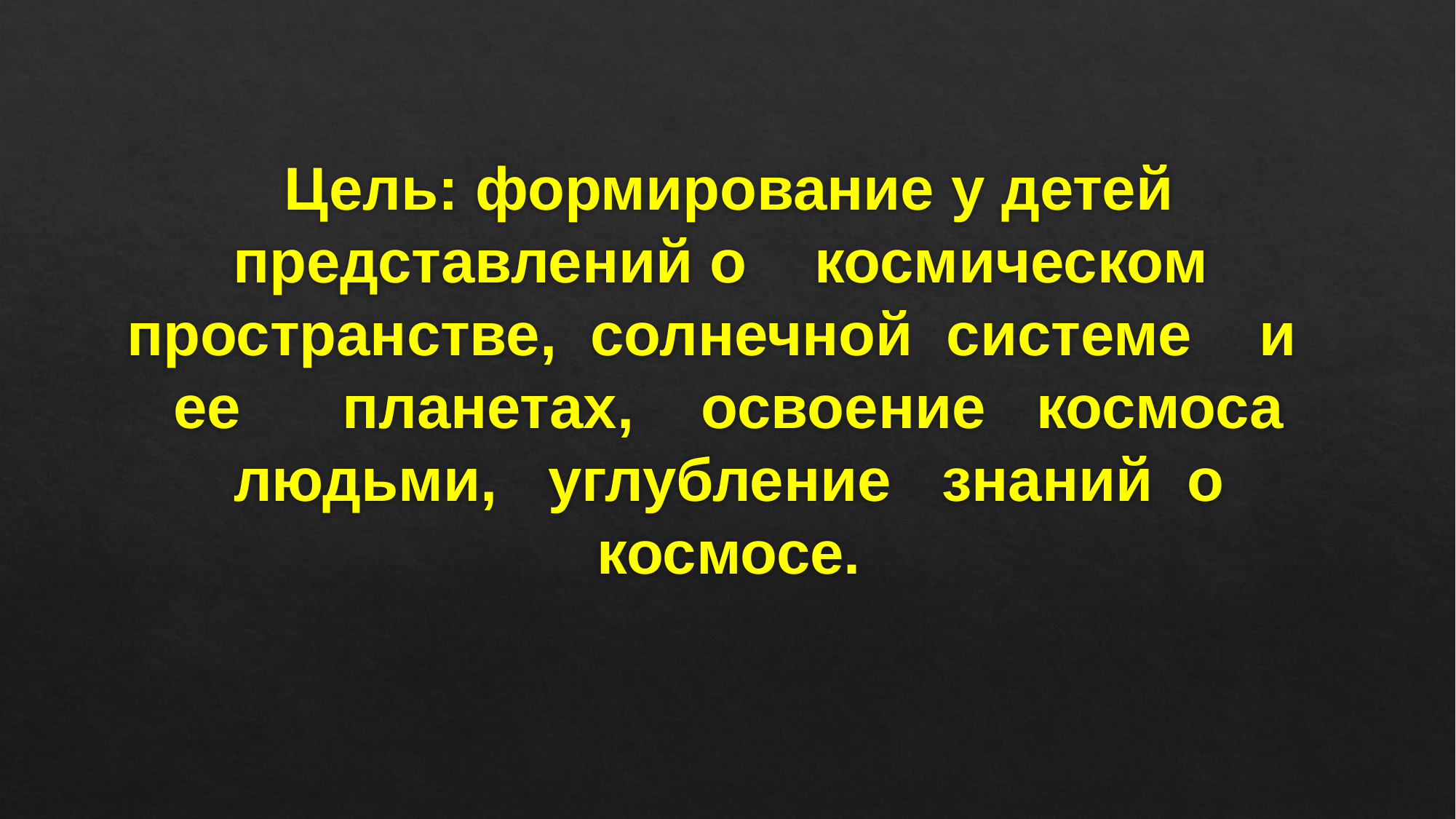

#
Цель: формирование у детей представлений о    космическом  пространстве,  солнечной  системе    и     ее      планетах,    освоение   космоса   людьми,   углубление   знаний  о космосе.